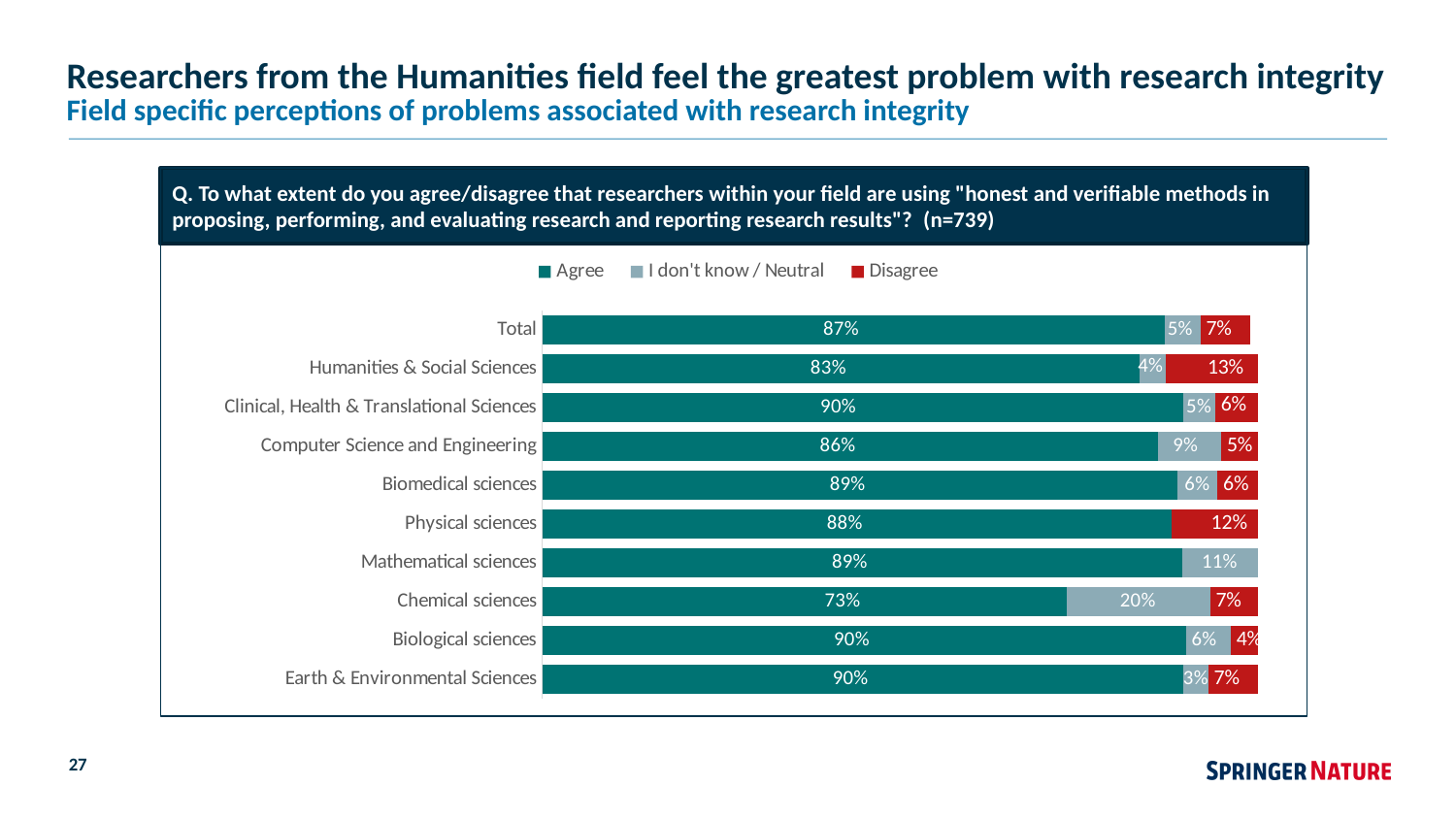

# Researchers from the Humanities field feel the greatest problem with research integrity
Field specific perceptions of problems associated with research integrity

Q. To what extent do you agree/disagree that researchers within your field are using "honest and verifiable methods in proposing, performing, and evaluating research and reporting research results"?  (n=739)

### Chart

| Category | Agree | I don't know / Neutral | Disagree |
|---|---|---|---|
| Earth & Environmental Sciences | 0.8965517241379 | 0.03448275862069 | 0.06896551724138 |
| Biological sciences | 0.9 | 0.0625 | 0.0375 |
| Chemical sciences | 0.7333333333333 | 0.2 | 0.06666666666667 |
| Mathematical sciences | 0.8947368421053 | 0.1052631578947 | 0.0 |
| Physical sciences | 0.88 | 0.0 | 0.12 |
| Biomedical sciences | 0.8878504672897 | 0.05607476635514 | 0.05607476635514 |
| Computer Science and Engineering | 0.8607594936709 | 0.08860759493671 | 0.05063291139241 |
| Clinical, Health & Translational Sciences | 0.8954248366013 | 0.04575163398693 | 0.05882352941176 |
| Humanities & Social Sciences | 0.8345864661654 | 0.03759398496241 | 0.1278195488722 |
| Total | 0.87 | 0.05 | 0.07 |